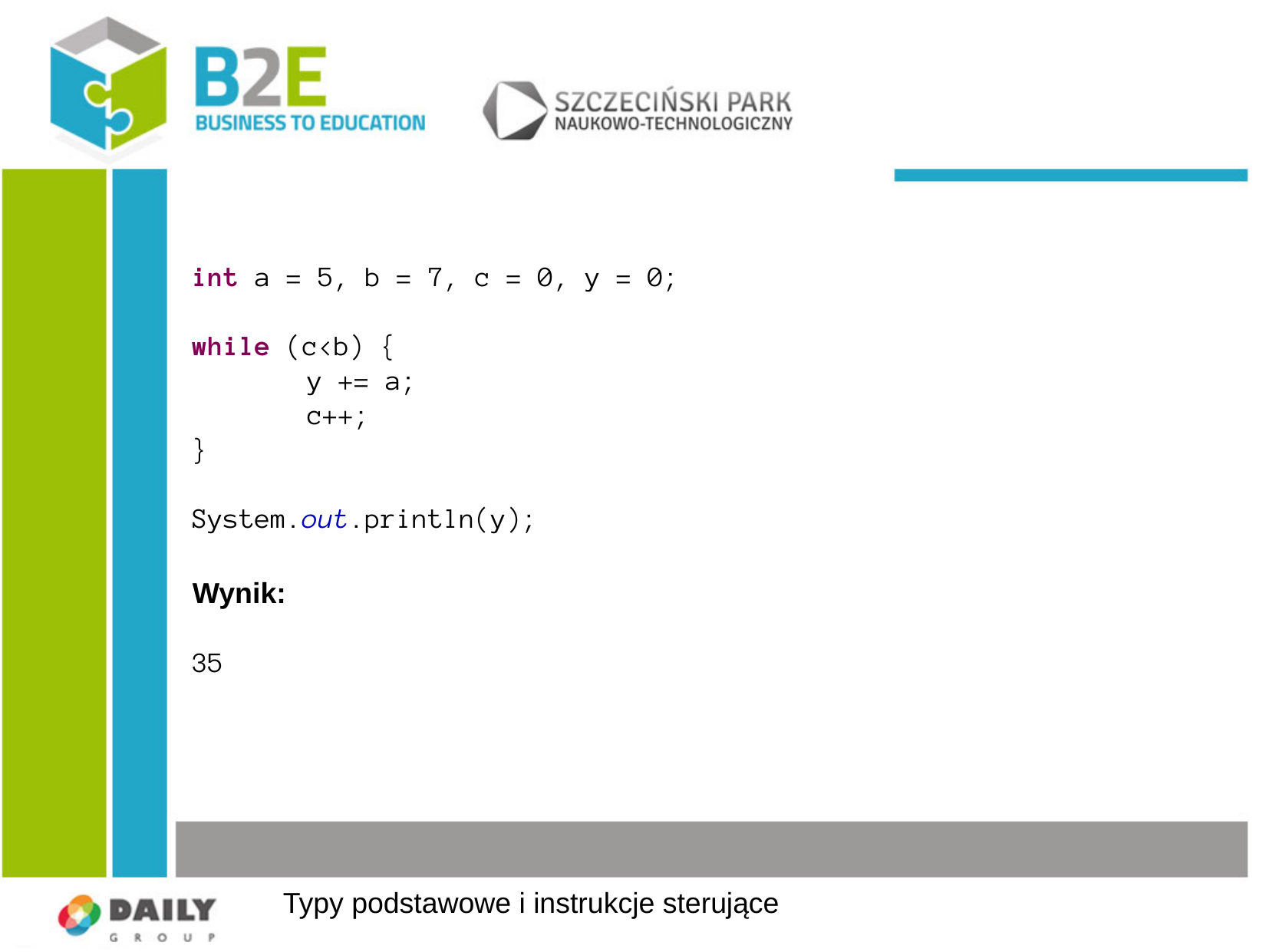

int a = 5, b = 7, c = 0, y = 0;

while (c<b) {
	y += a;
	c++;
}

System.out.println(y);
Wynik:

35
Typy podstawowe i instrukcje sterujące